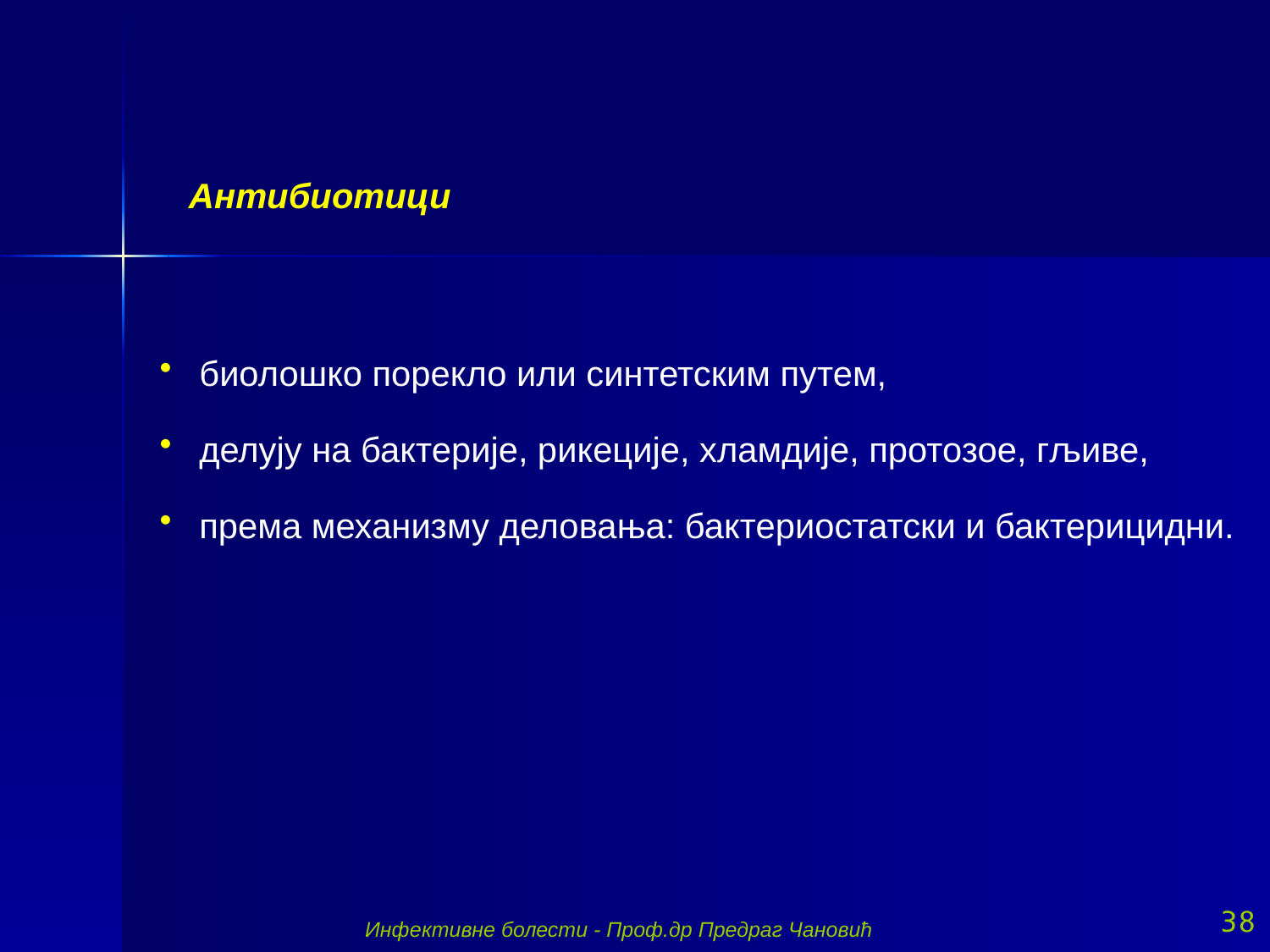

Антибиотици
 биолошко порекло или синтетским путем,
 делују на бактерије, рикеције, хламдије, протозое, гљиве,
 према механизму деловања: бактериостатски и бактерицидни.
38
Инфективне болести - Проф.др Предраг Чановић